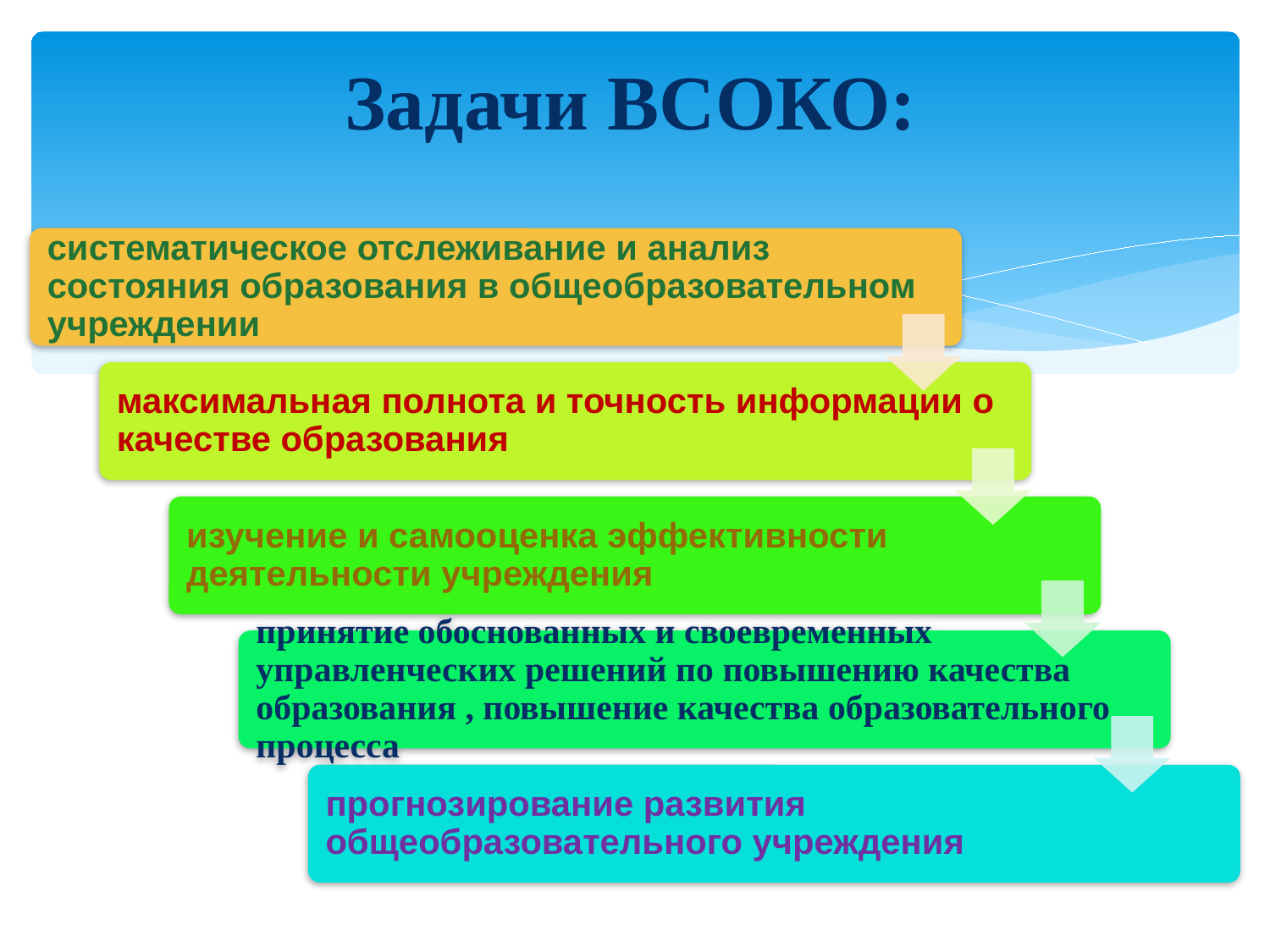

# Задачи ВСОКО:
систематическое отслеживание и анализ состояния образования в общеобразовательном учреждении
максимальная полнота и точность информации о качестве образования
изучение и самооценка эффективности деятельности учреждения
принятие обоснованных и своевременных управленческих решений по повышению качества образования , повышение качества образовательного процесса
прогнозирование развития общеобразовательного учреждения